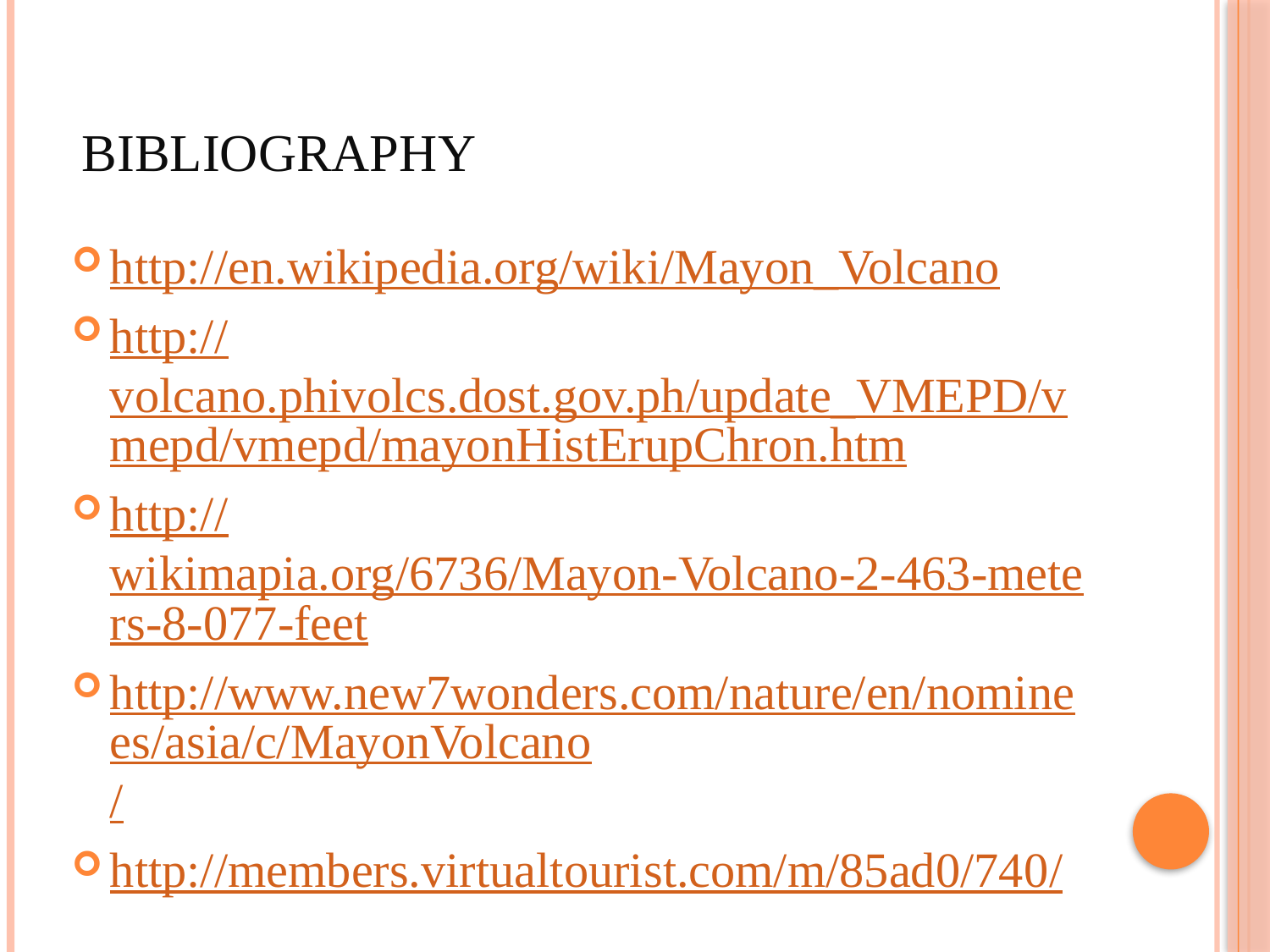

# bibliography
http://en.wikipedia.org/wiki/Mayon_Volcano
http://volcano.phivolcs.dost.gov.ph/update_VMEPD/vmepd/vmepd/mayonHistErupChron.htm
http://wikimapia.org/6736/Mayon-Volcano-2-463-meters-8-077-feet
http://www.new7wonders.com/nature/en/nominees/asia/c/MayonVolcano/
http://members.virtualtourist.com/m/85ad0/740/